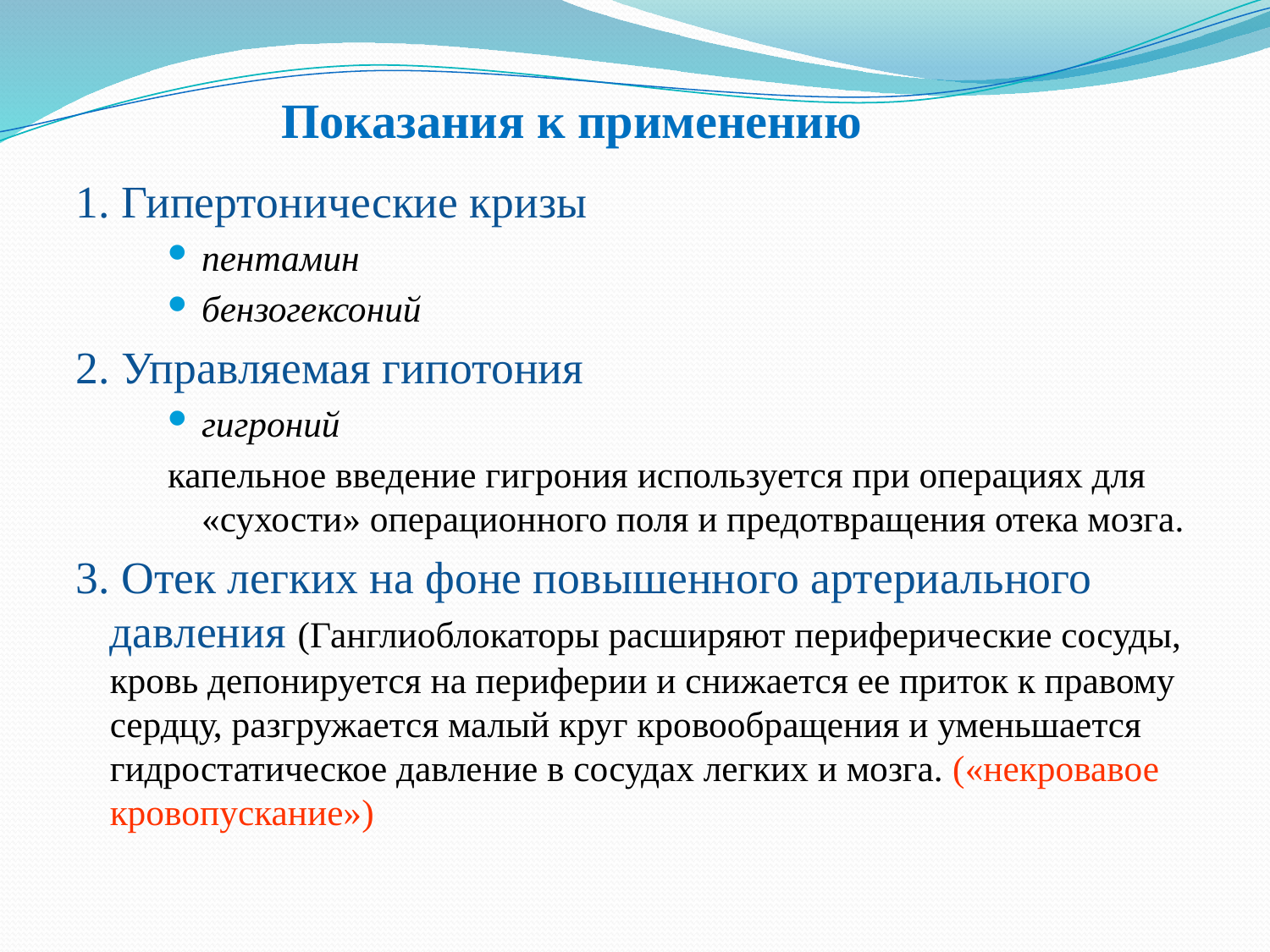

# Показания к применению
1. Гипертонические кризы
пентамин
бензогексоний
2. Управляемая гипотония
гигроний
капельное введение гигрония используется при операциях для «сухости» операционного поля и предотвращения отека мозга.
3. Отек легких на фоне повышенного артериального давления (Ганглиоблокаторы расширяют периферические сосуды, кровь депонируется на периферии и снижается ее приток к правому сердцу, разгружается малый круг кровообращения и уменьшается гидростатическое давление в сосудах легких и мозга. («некровавое кровопускание»)